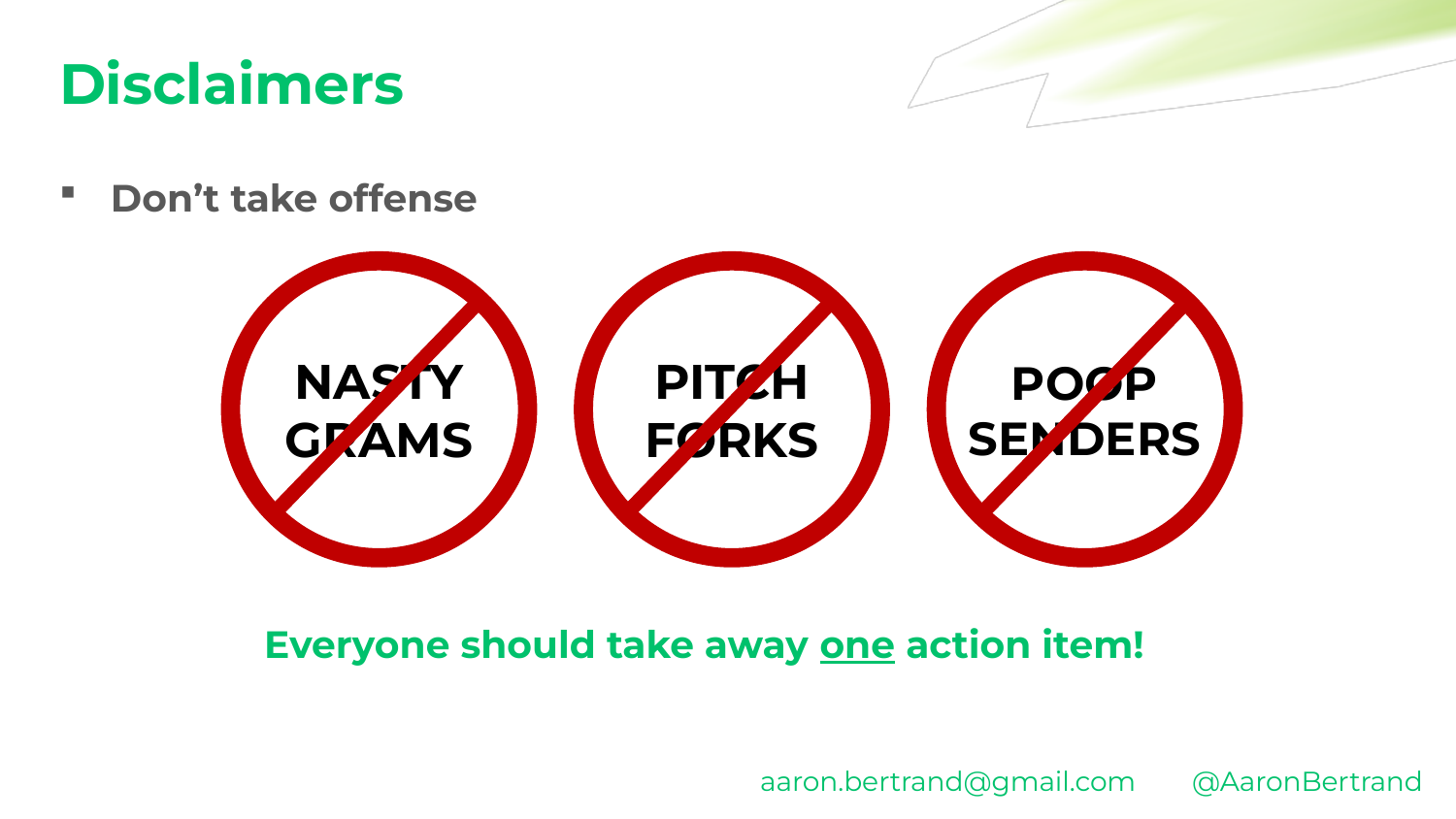

# Disclaimers
Don’t take offense
I learned a lot of these things the hard way
I tend to be quite passionate, but…
…my advice is just advice

Download the slides  –  most have notes / links

Most important thing for me:
Everyone should take away one action item!

POOP
SENDERS
NASTY
GRAMS
PITCH
FORKS